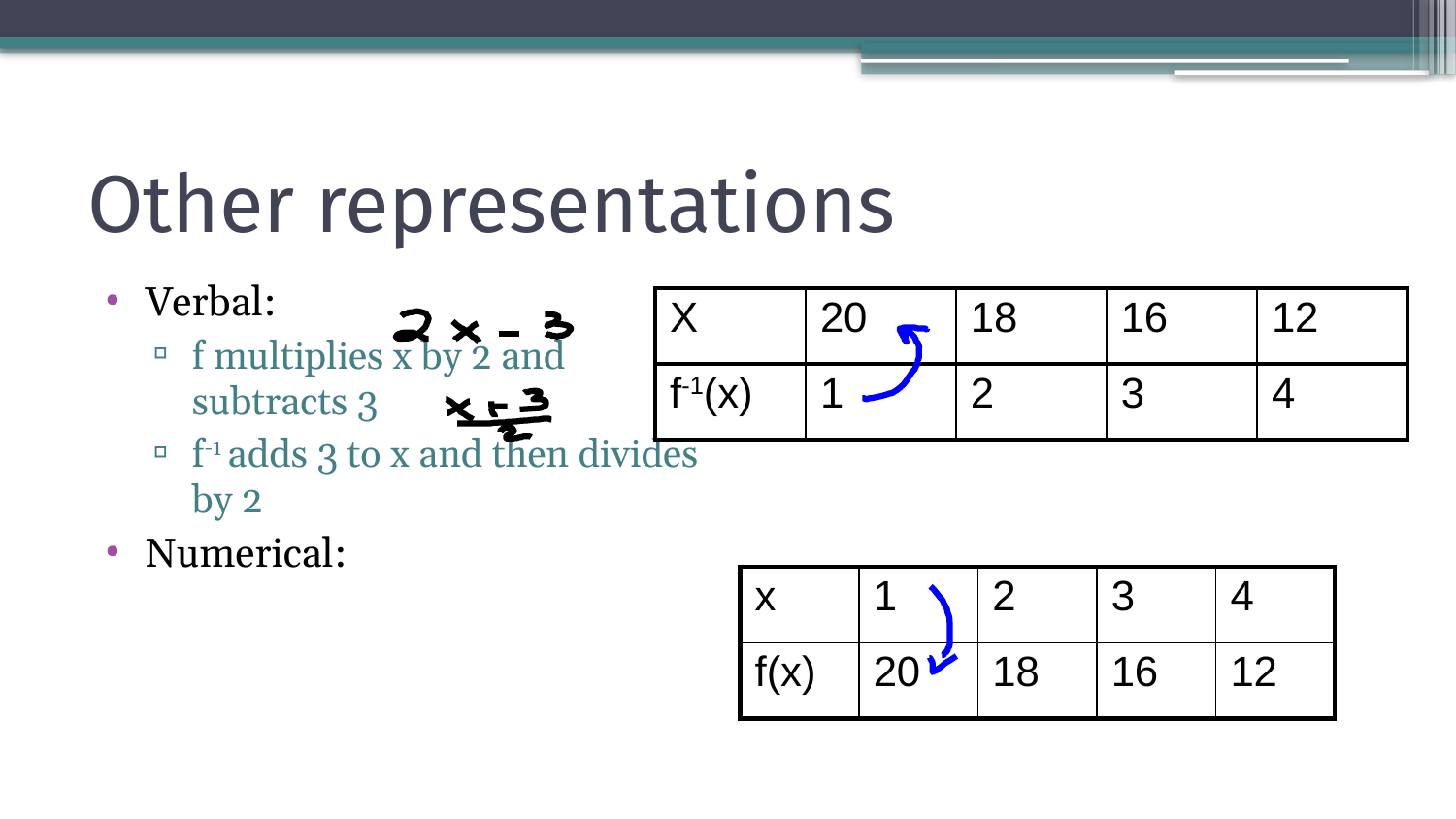

# Other representations
Verbal:
f multiplies x by 2 and subtracts 3
f-1 adds 3 to x and then divides by 2
Numerical:

| X | 20 | 18 | 16 | 12 |
| --- | --- | --- | --- | --- |
| f-1(x) | 1 | 2 | 3 | 4 |

| x | 1 | 2 | 3 | 4 |
| --- | --- | --- | --- | --- |
| f(x) | 20 | 18 | 16 | 12 |